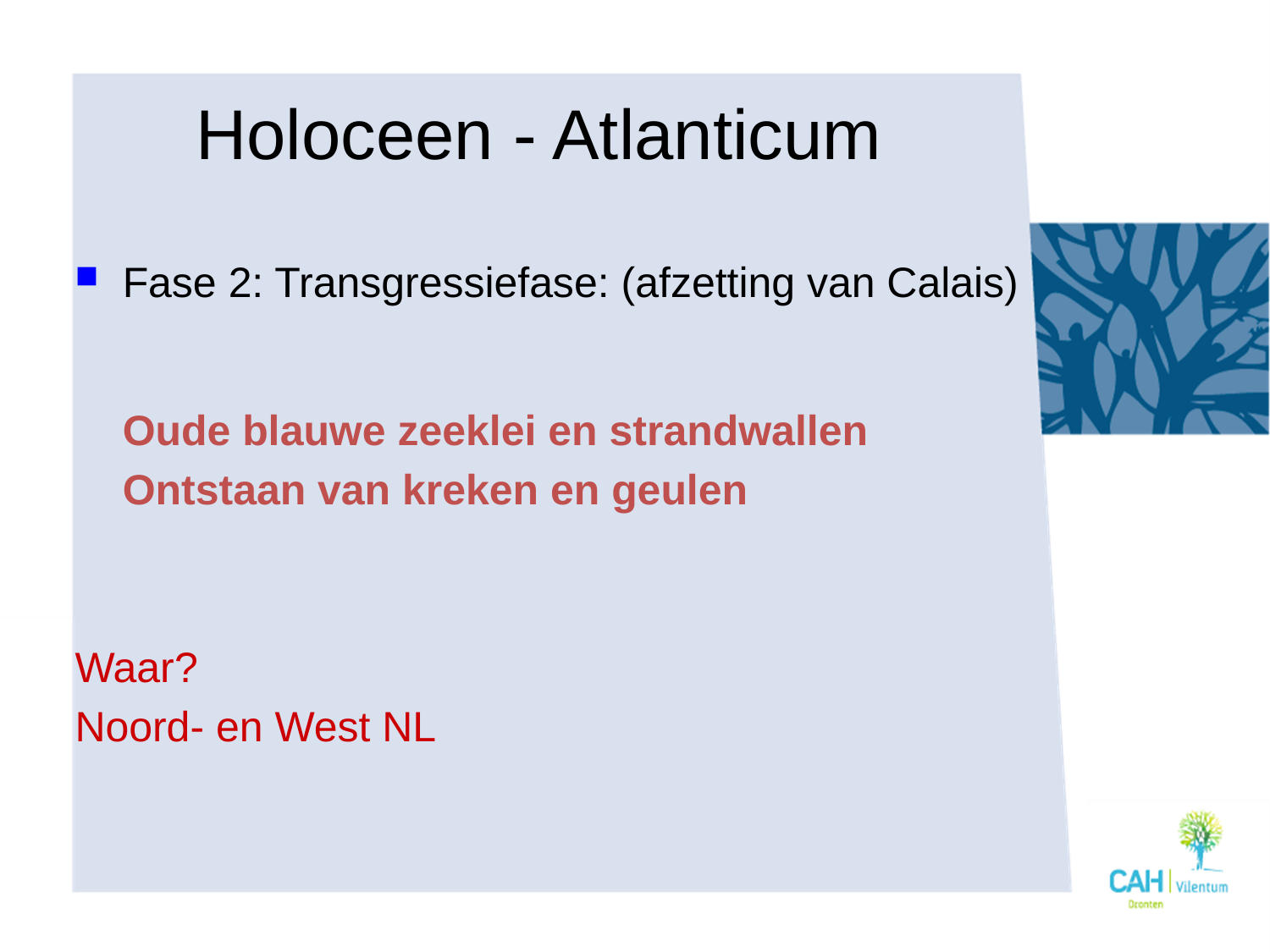

# Holoceen - Atlanticum
Fase 2: Transgressiefase: (afzetting van Calais)

	Oude blauwe zeeklei en strandwallen
	Ontstaan van kreken en geulen

Waar?
Noord- en West NL